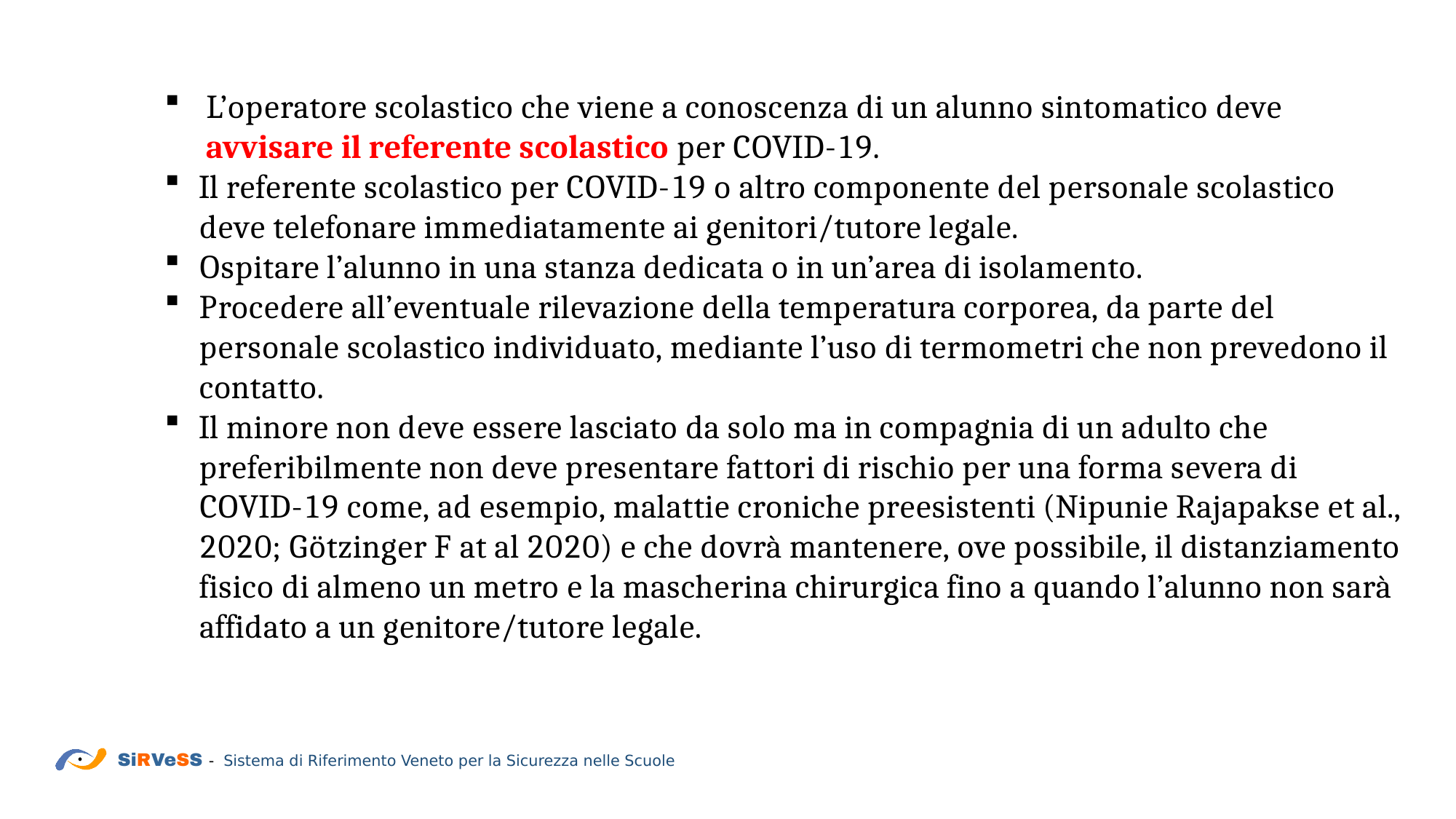

L’operatore scolastico che viene a conoscenza di un alunno sintomatico deve avvisare il referente scolastico per COVID-19.
Il referente scolastico per COVID-19 o altro componente del personale scolastico deve telefonare immediatamente ai genitori/tutore legale.
Ospitare l’alunno in una stanza dedicata o in un’area di isolamento.
Procedere all’eventuale rilevazione della temperatura corporea, da parte del personale scolastico individuato, mediante l’uso di termometri che non prevedono il contatto.
Il minore non deve essere lasciato da solo ma in compagnia di un adulto che preferibilmente non deve presentare fattori di rischio per una forma severa di COVID-19 come, ad esempio, malattie croniche preesistenti (Nipunie Rajapakse et al., 2020; Götzinger F at al 2020) e che dovrà mantenere, ove possibile, il distanziamento fisico di almeno un metro e la mascherina chirurgica fino a quando l’alunno non sarà affidato a un genitore/tutore legale.